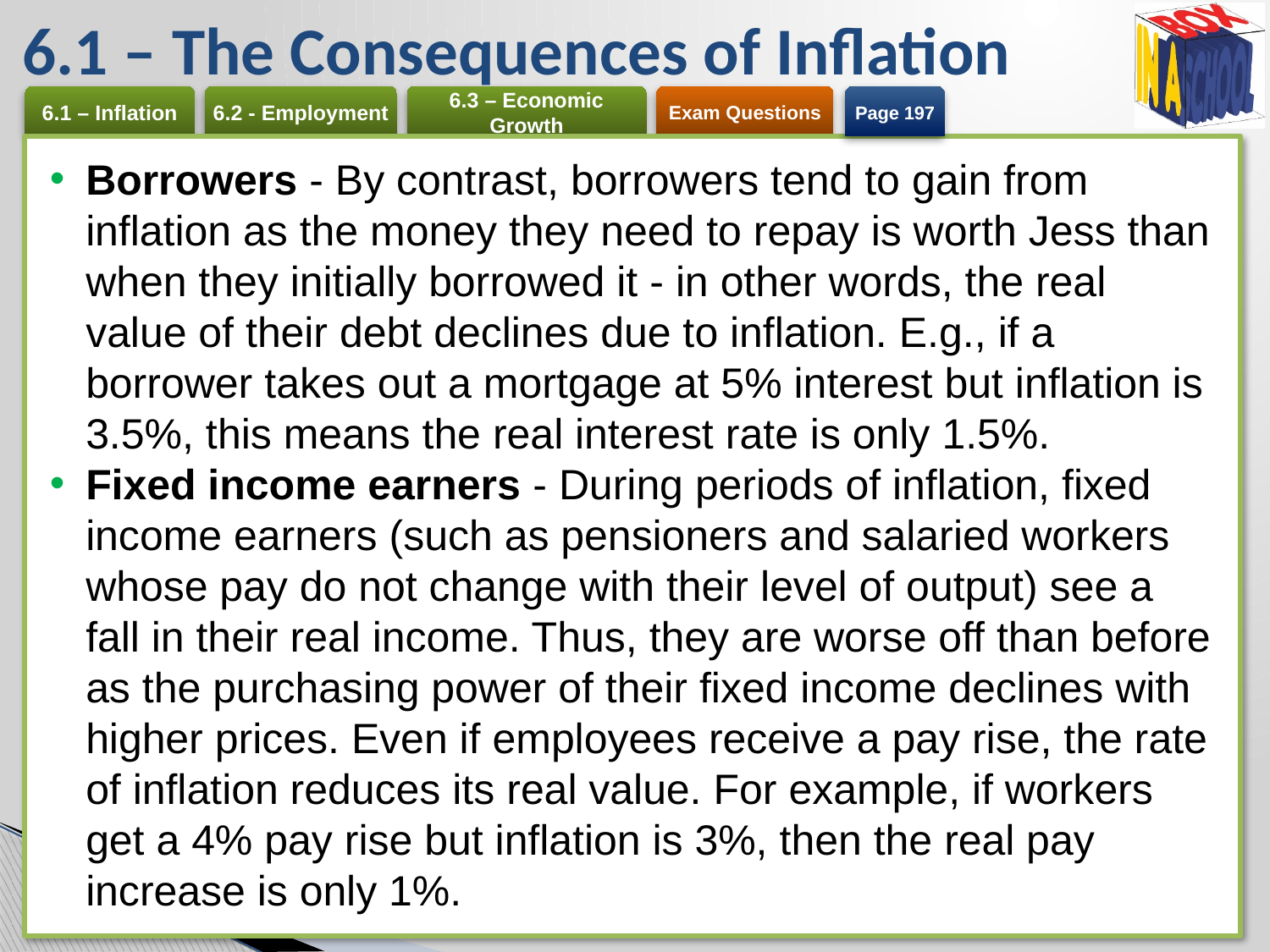

# 6.1 – The Consequences of Inflation
Page 197
Borrowers - By contrast, borrowers tend to gain from inflation as the money they need to repay is worth Jess than when they initially borrowed it - in other words, the real value of their debt declines due to inflation. E.g., if a borrower takes out a mortgage at 5% interest but inflation is 3.5%, this means the real interest rate is only 1.5%.
Fixed income earners - During periods of inflation, fixed income earners (such as pensioners and salaried workers whose pay do not change with their level of output) see a fall in their real income. Thus, they are worse off than before as the purchasing power of their fixed income declines with higher prices. Even if employees receive a pay rise, the rate of inflation reduces its real value. For example, if workers get a 4% pay rise but inflation is 3%, then the real pay increase is only 1%.